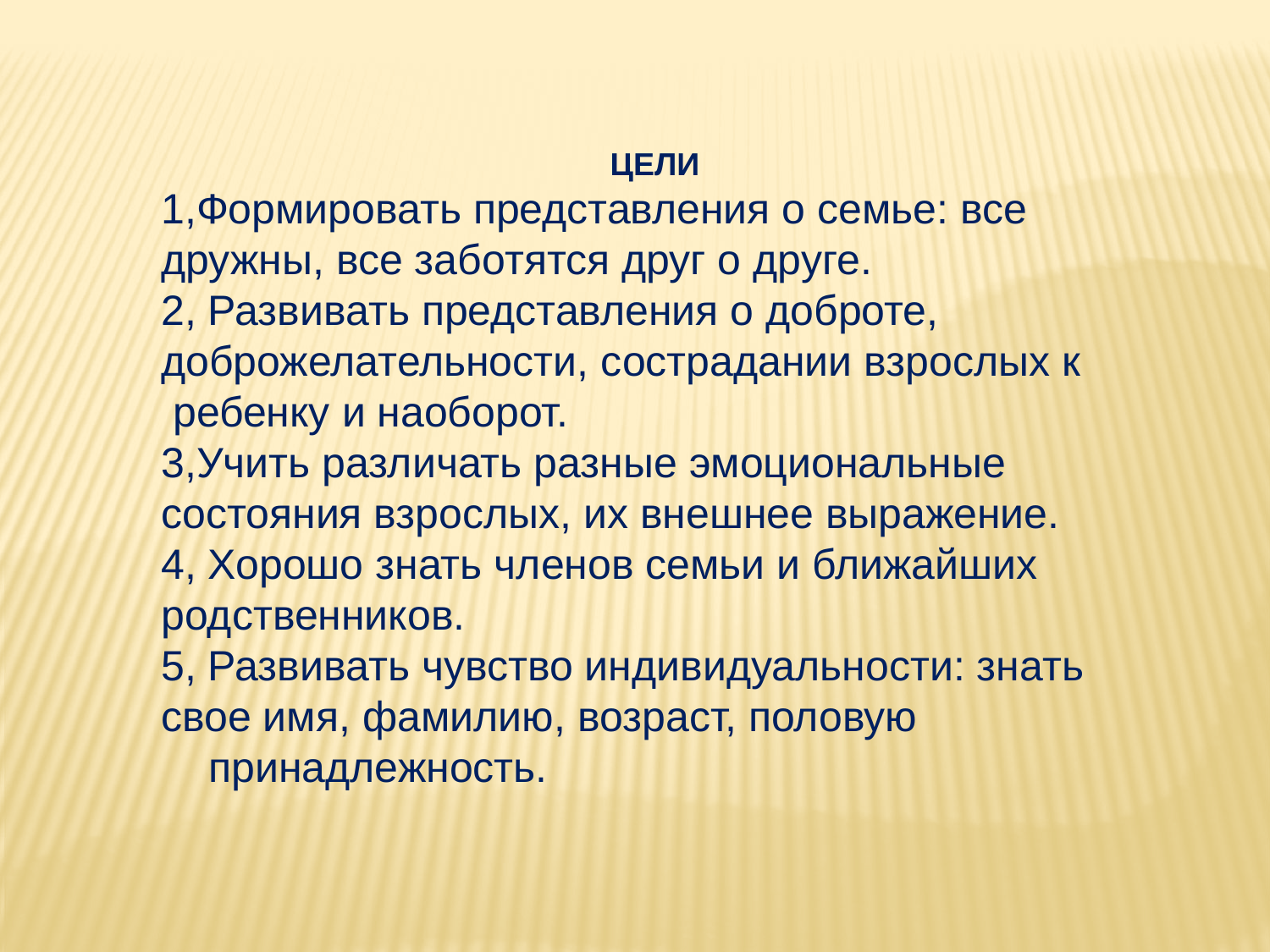

ЦЕЛИ
1,Формировать представления о семье: все дружны, все заботятся друг о друге.
2, Развивать представления о доброте, доброжелательности, сострадании взрослых к  ребенку и наоборот.
3,Учить различать разные эмоциональные состояния взрослых, их внешнее выражение.
4, Хорошо знать членов семьи и ближайших родственников.
5, Развивать чувство индивидуальности: знать свое имя, фамилию, возраст, половую
    принадлежность.